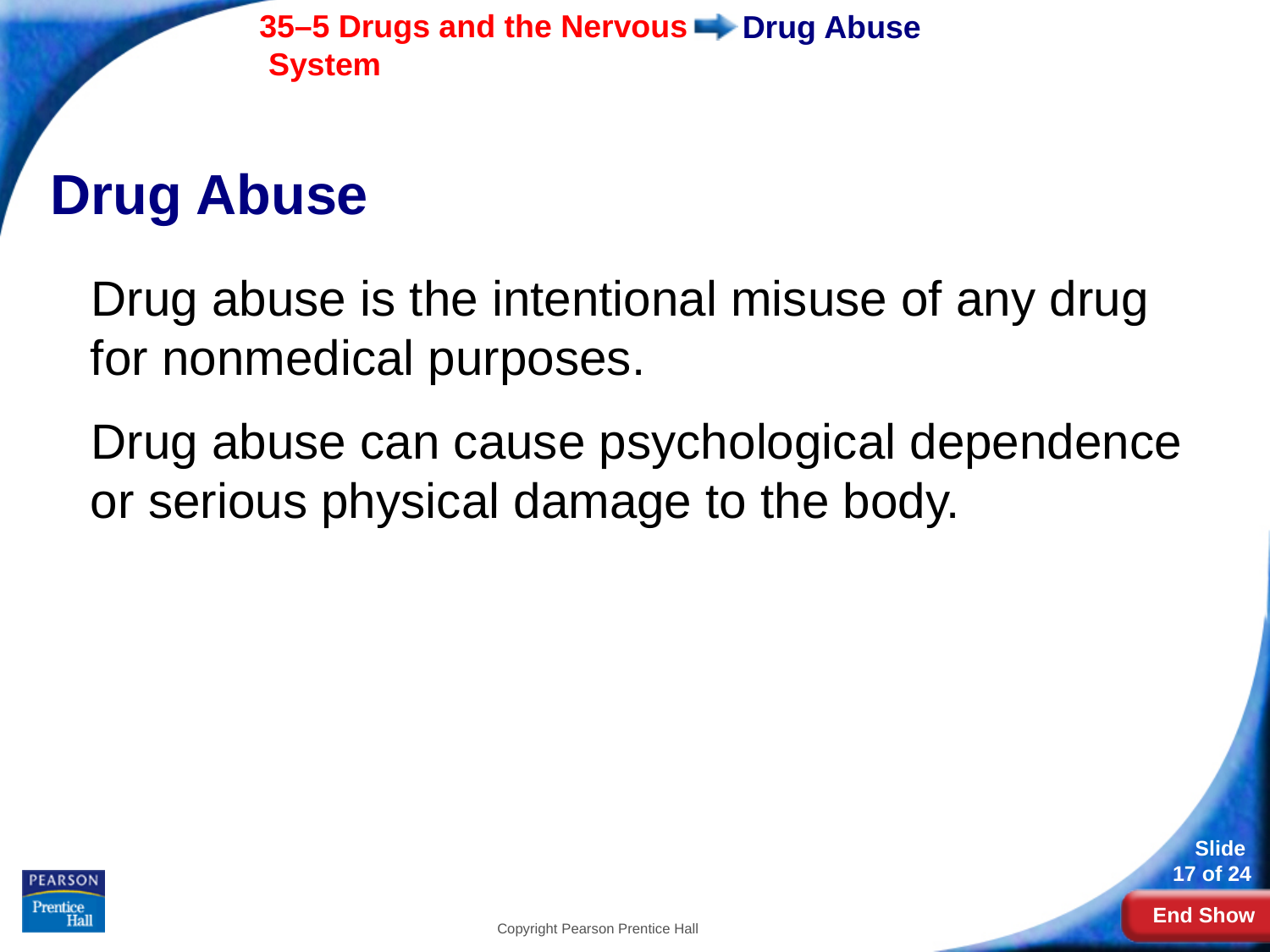

# Drug Abuse
Drug Abuse
Drug abuse is the intentional misuse of any drug for nonmedical purposes.
Drug abuse can cause psychological dependence or serious physical damage to the body.
Copyright Pearson Prentice Hall